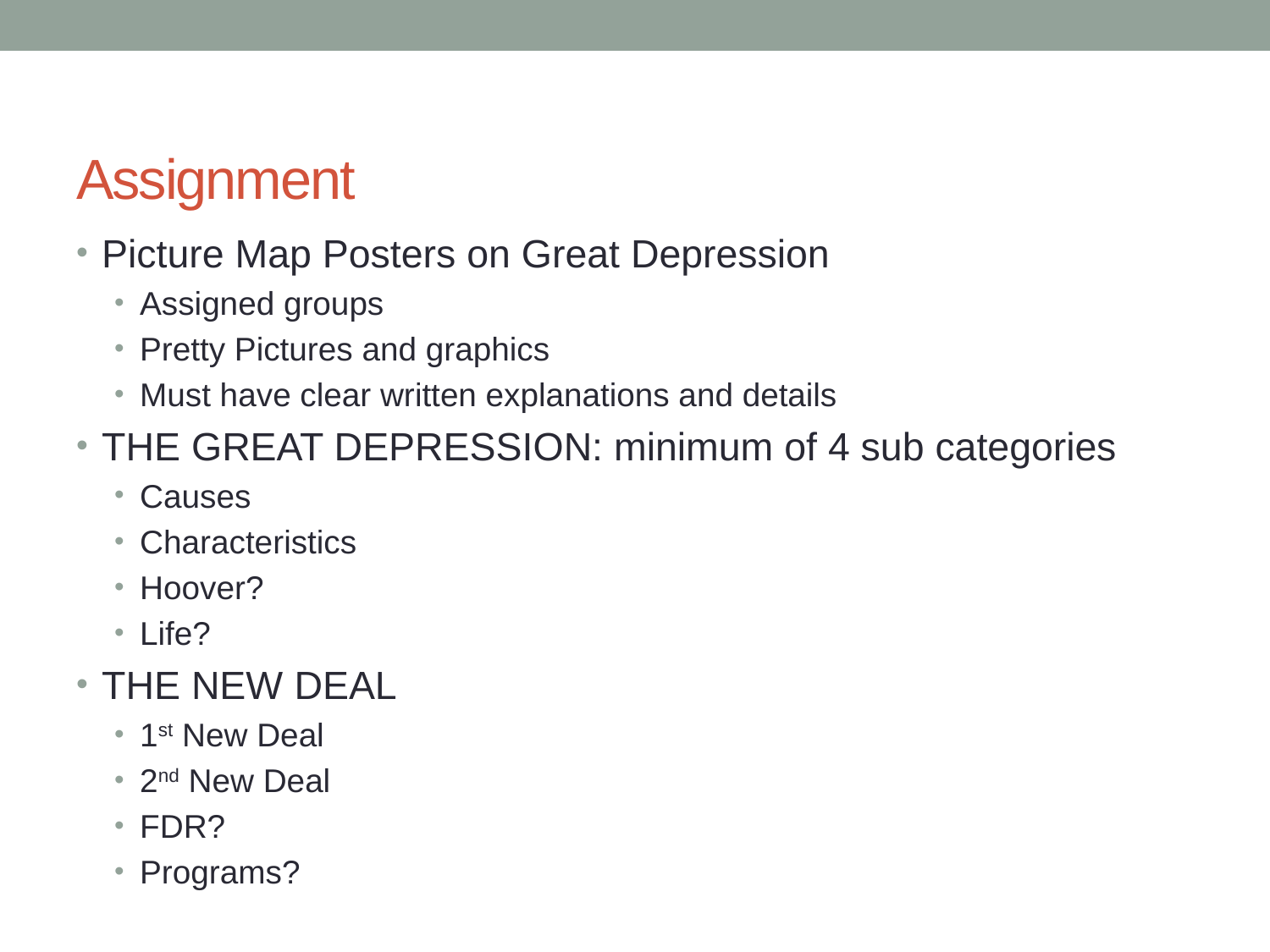

# Assignment
Picture Map Posters on Great Depression
Assigned groups
Pretty Pictures and graphics
Must have clear written explanations and details
THE GREAT DEPRESSION: minimum of 4 sub categories
Causes
Characteristics
Hoover?
Life?
THE NEW DEAL
1st New Deal
2nd New Deal
FDR?
Programs?